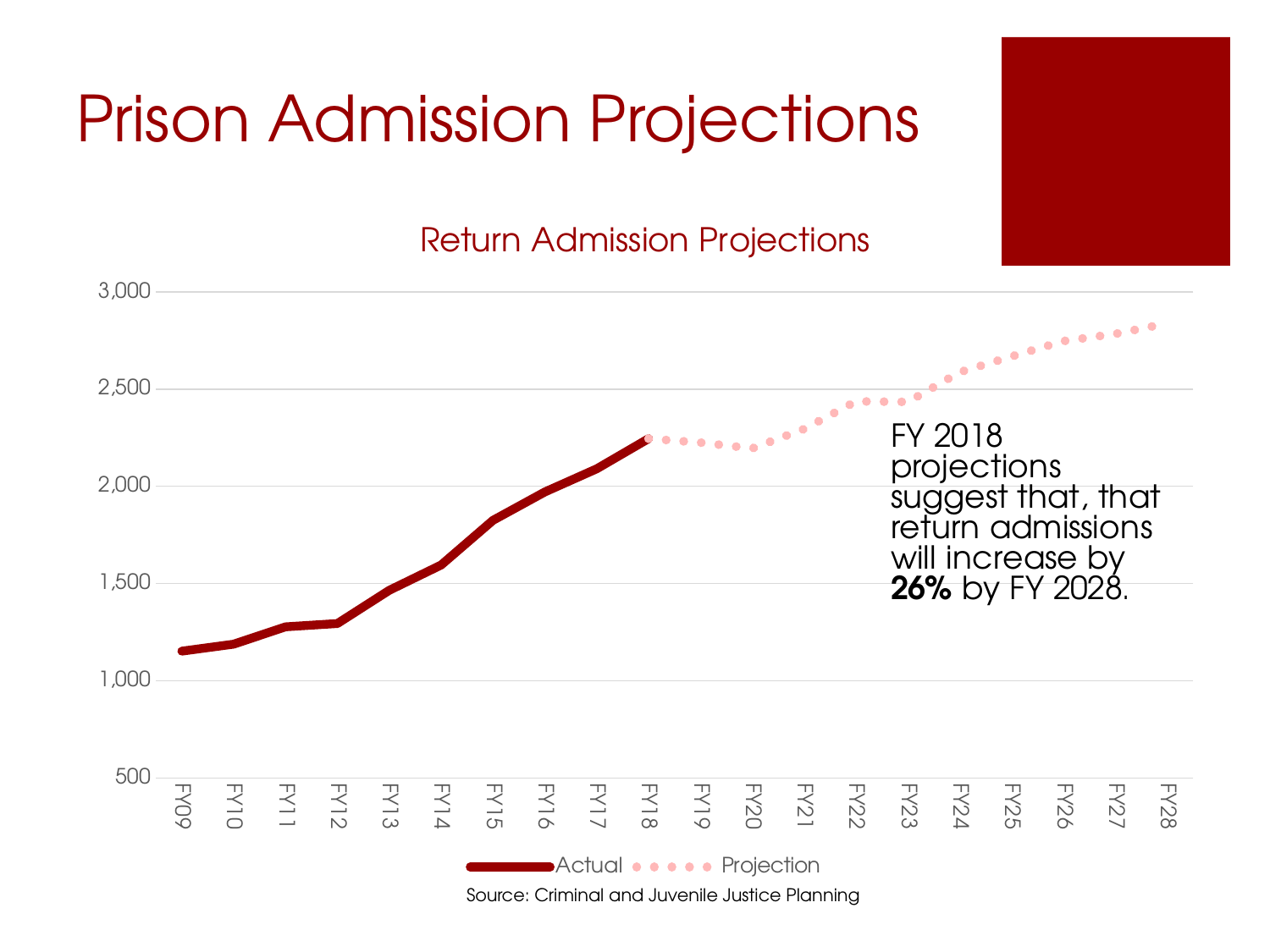

# Prison Admission Projections

### Chart: Return Admission Projections

| Category | Actual | Projection |
|---|---|---|
| FY09 | 1152.0 | None |
| FY10 | 1188.0 | None |
| FY11 | 1277.0 | None |
| FY12 | 1294.0 | None |
| FY13 | 1465.0 | None |
| FY14 | 1595.0 | None |
| FY15 | 1825.0 | None |
| FY16 | 1971.0 | None |
| FY17 | 2090.0 | None |
| FY18 | 2245.0 | 2245.0 |
| FY19 | None | 2225.0 |
| FY20 | None | 2195.0 |
| FY21 | None | 2295.0 |
| FY22 | None | 2437.0 |
| FY23 | None | 2434.0 |
| FY24 | None | 2587.0 |
| FY25 | None | 2668.0 |
| FY26 | None | 2747.0 |
| FY27 | None | 2784.0 |
| FY28 | None | 2838.0 |
Source: Criminal and Juvenile Justice Planning